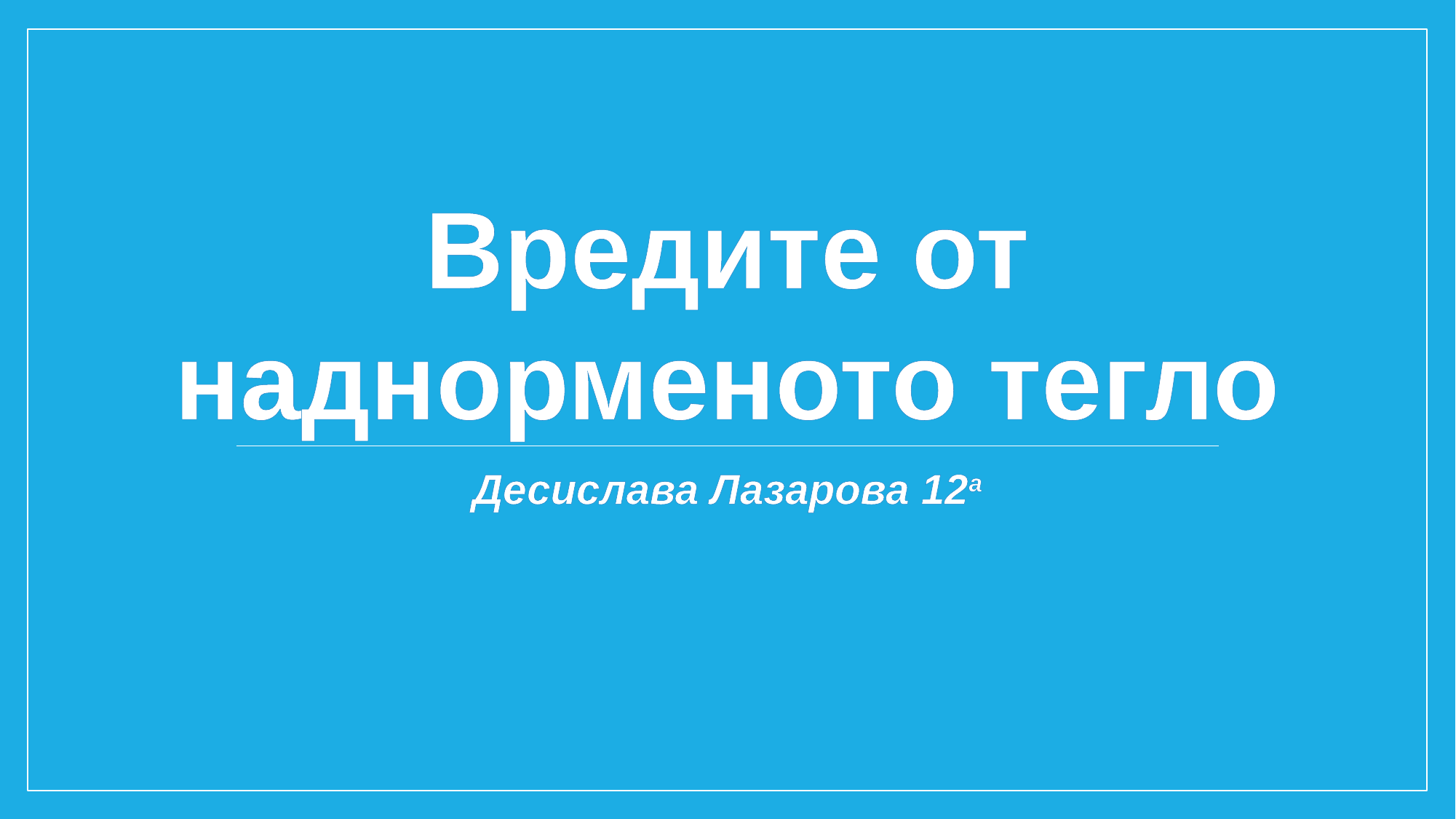

# Вредите от наднорменото тегло
Десислава Лазарова 12а